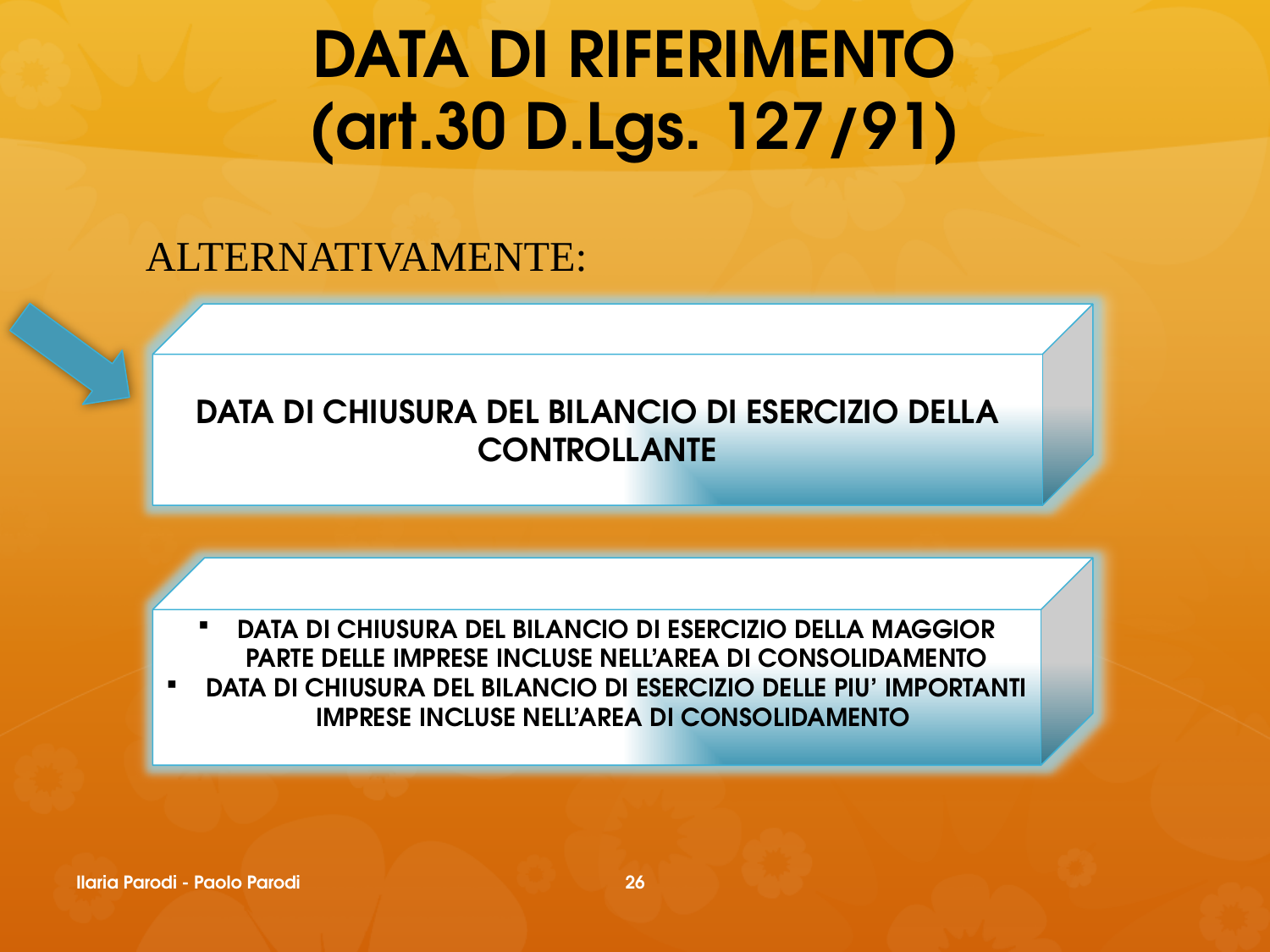

# DATA DI RIFERIMENTO (art.30 D.Lgs. 127/91)
ALTERNATIVAMENTE:
DATA DI CHIUSURA DEL BILANCIO DI ESERCIZIO DELLA CONTROLLANTE

DATA DI CHIUSURA DEL BILANCIO DI ESERCIZIO DELLA MAGGIOR PARTE DELLE IMPRESE INCLUSE NELL’AREA DI CONSOLIDAMENTO
DATA DI CHIUSURA DEL BILANCIO DI ESERCIZIO DELLE PIU’ IMPORTANTI IMPRESE INCLUSE NELL’AREA DI CONSOLIDAMENTO

Ilaria Parodi - Paolo Parodi
26